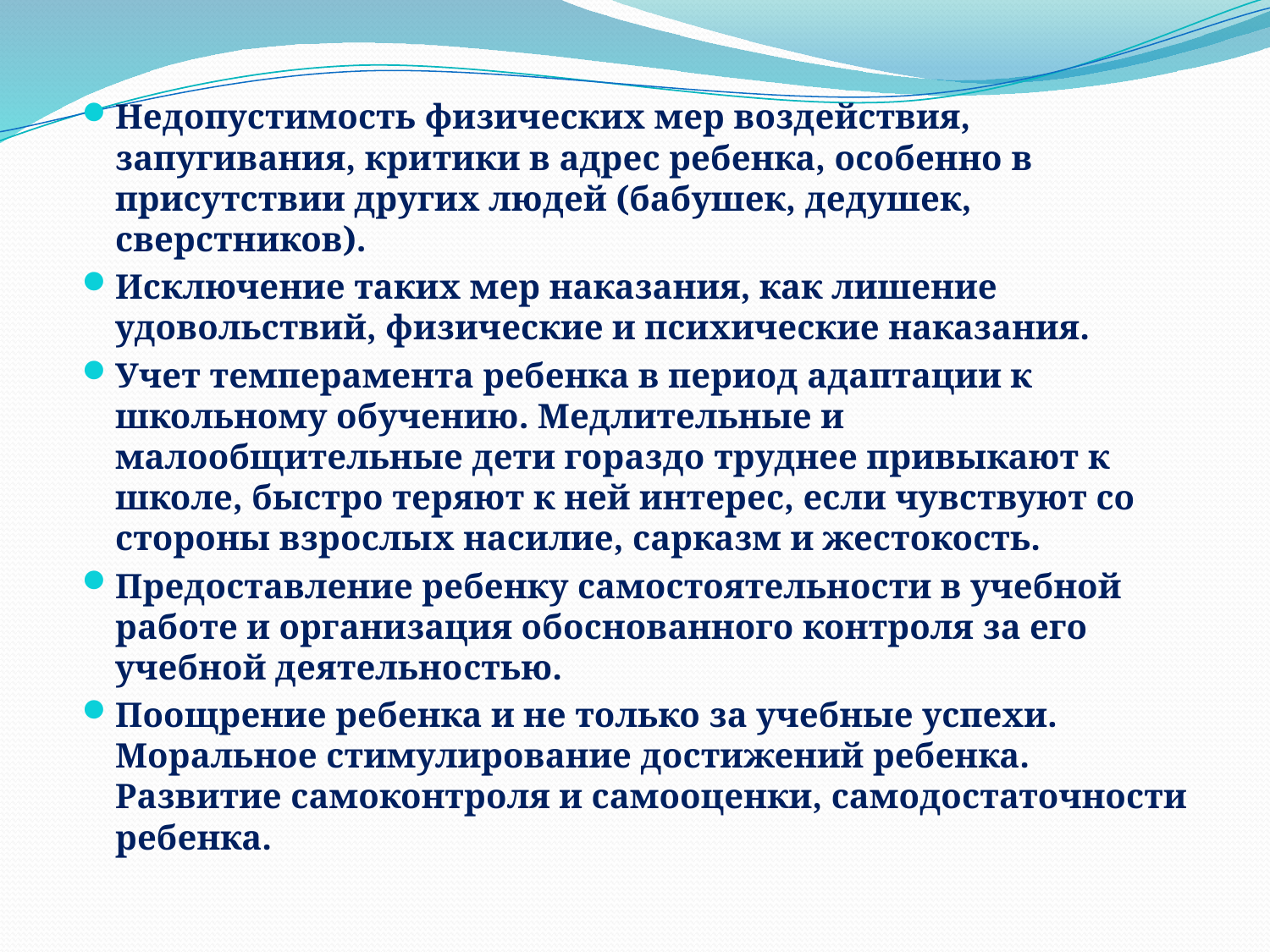

Недопустимость физических мер воздействия, запугивания, кри­тики в адрес ребенка, особенно в присутствии других людей (бабушек, дедушек, сверстников).
Исключение таких мер наказания, как лишение удовольствий, физические и психические наказания.
Учет темперамента ребенка в период адаптации к школьному обучению. Медлительные и малообщительные дети гораздо труднее привыкают к школе, быстро теряют к ней интерес, если чувствуют со стороны взрослых насилие, сарказм и жестокость.
Предоставление ребенку самостоятельности в учебной работе и организация обоснованного контроля за его учебной деятельно­стью.
Поощрение ребенка и не только за учебные успехи. Моральное стимулирование достижений ребенка. Развитие самоконтроля и самооценки, самодостаточности ребенка.

#